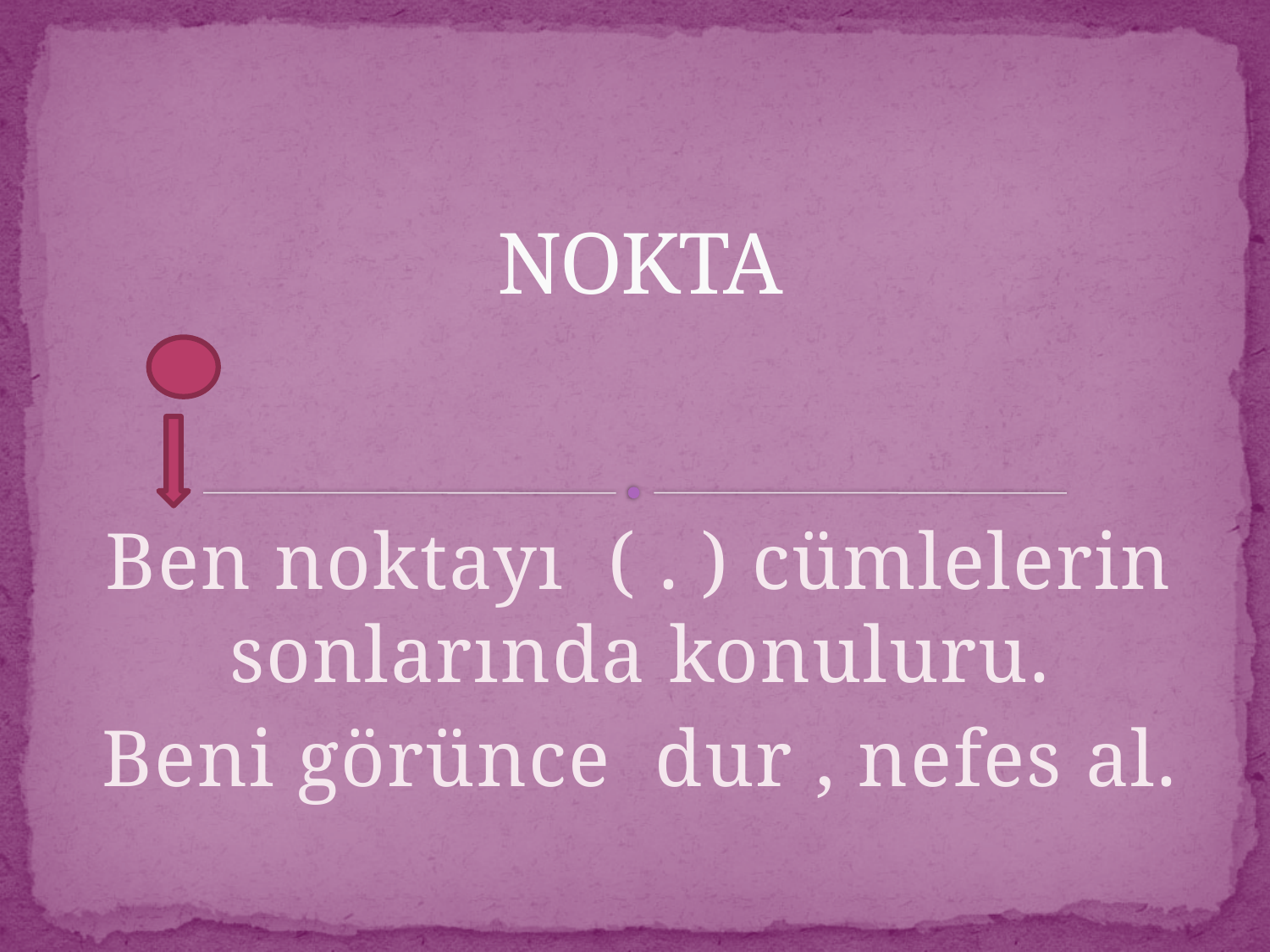

# NOKTA

Ben noktayı  ( . ) cümlelerin sonlarında konuluru.
Beni görünce  dur , nefes al.